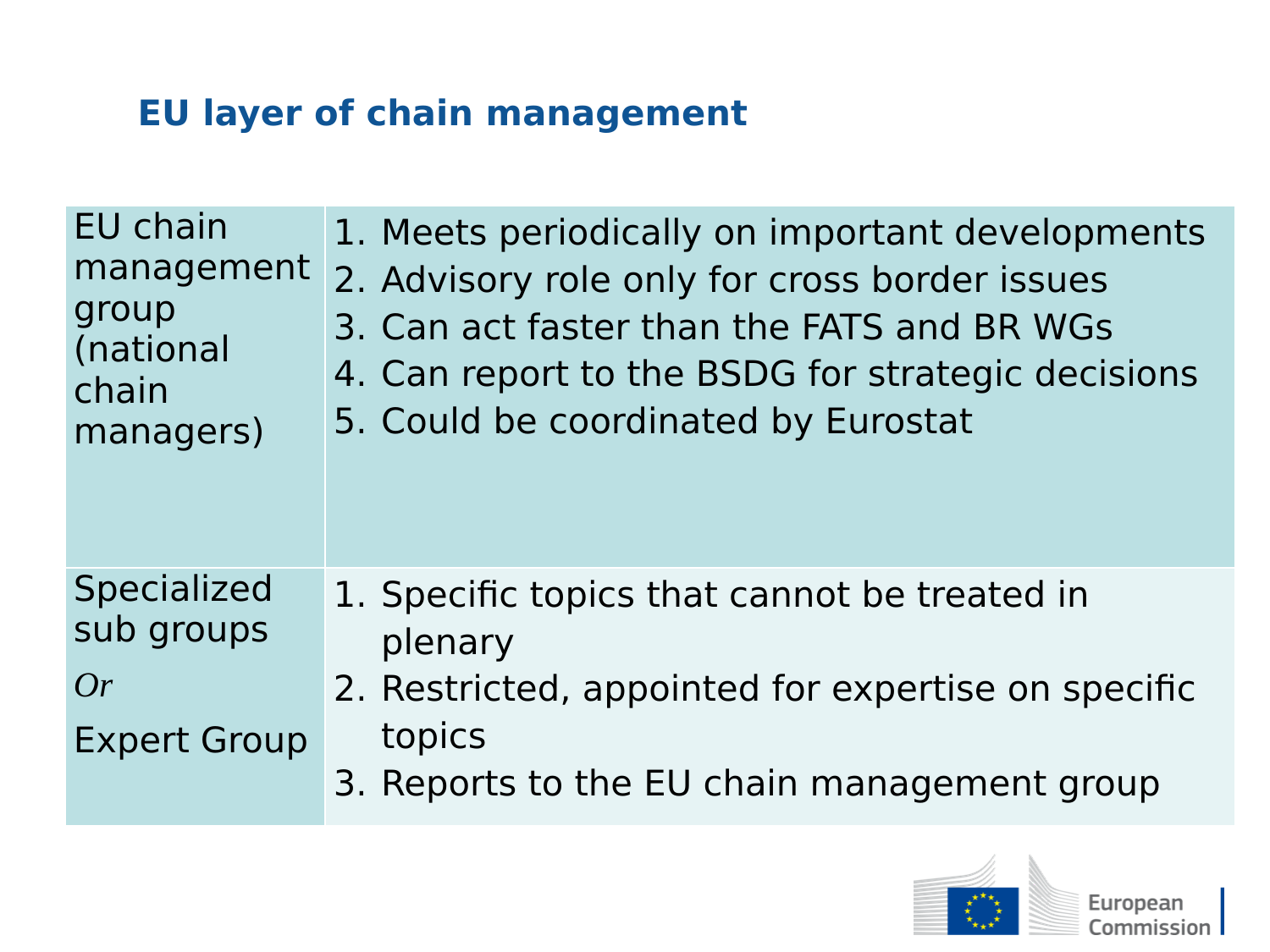

EU layer of chain management
| EU chain management group (national chain managers) | Meets periodically on important developments Advisory role only for cross border issues Can act faster than the FATS and BR WGs Can report to the BSDG for strategic decisions Could be coordinated by Eurostat |
| --- | --- |
| Specialized sub groups Or Expert Group | Specific topics that cannot be treated in plenary Restricted, appointed for expertise on specific topics Reports to the EU chain management group |